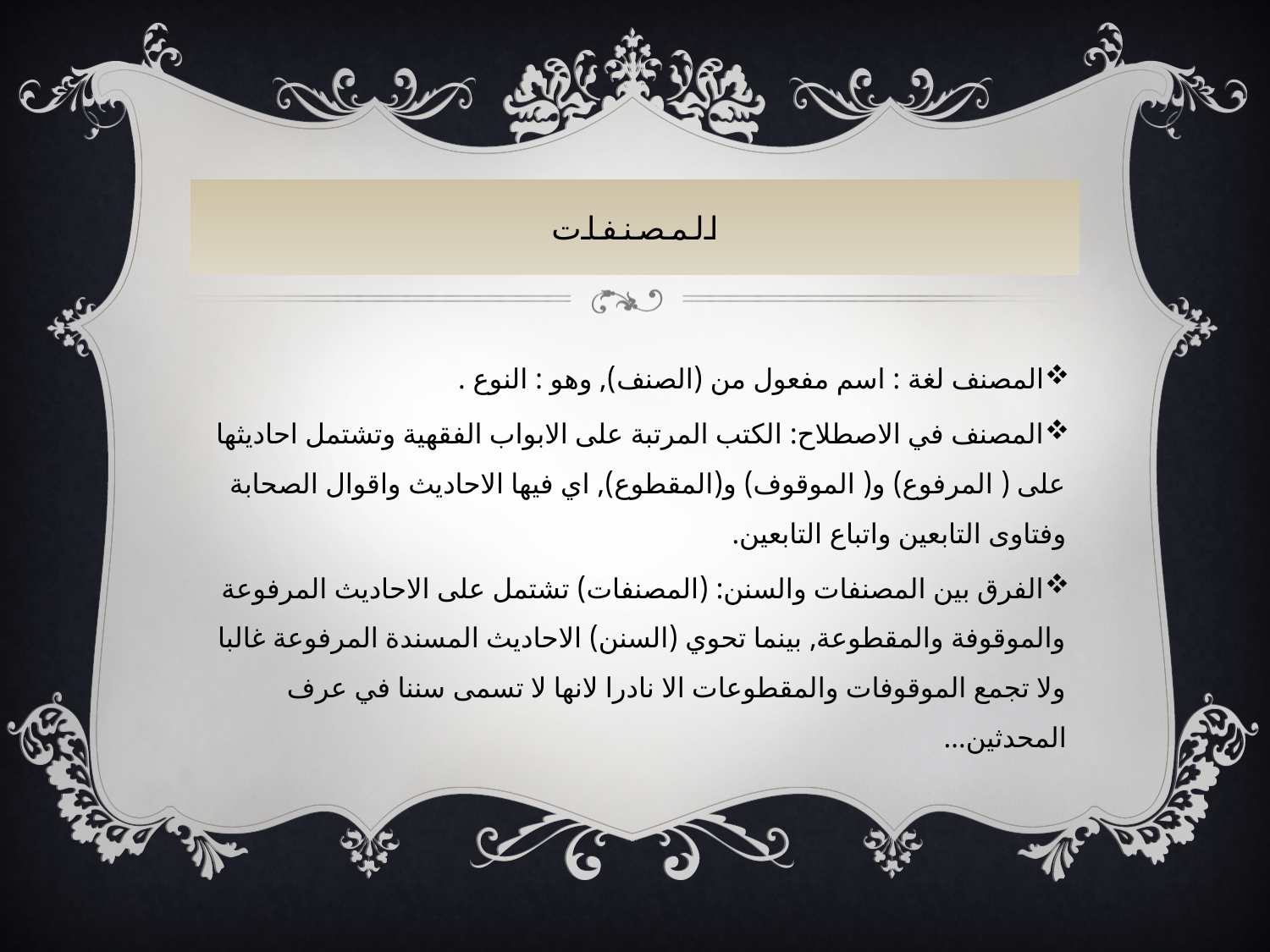

# المصنفات
المصنف لغة : اسم مفعول من (الصنف), وهو : النوع .
المصنف في الاصطلاح: الكتب المرتبة على الابواب الفقهية وتشتمل احاديثها على ( المرفوع) و( الموقوف) و(المقطوع), اي فيها الاحاديث واقوال الصحابة وفتاوى التابعين واتباع التابعين.
الفرق بين المصنفات والسنن: (المصنفات) تشتمل على الاحاديث المرفوعة والموقوفة والمقطوعة, بينما تحوي (السنن) الاحاديث المسندة المرفوعة غالبا ولا تجمع الموقوفات والمقطوعات الا نادرا لانها لا تسمى سننا في عرف المحدثين...